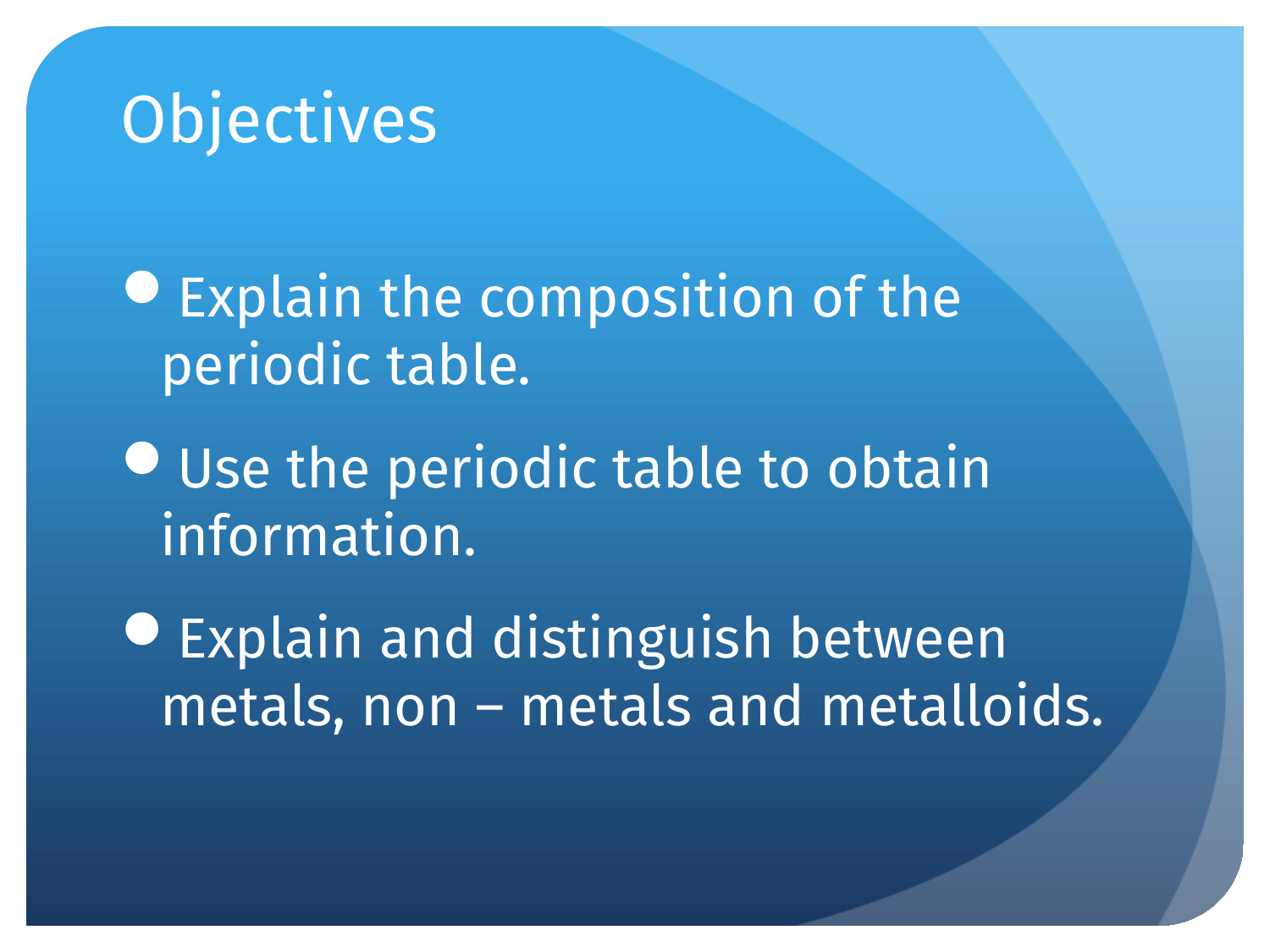

# Objectives
Explain the composition of the periodic table.
Use the periodic table to obtain information.
Explain and distinguish between metals, non – metals and metalloids.